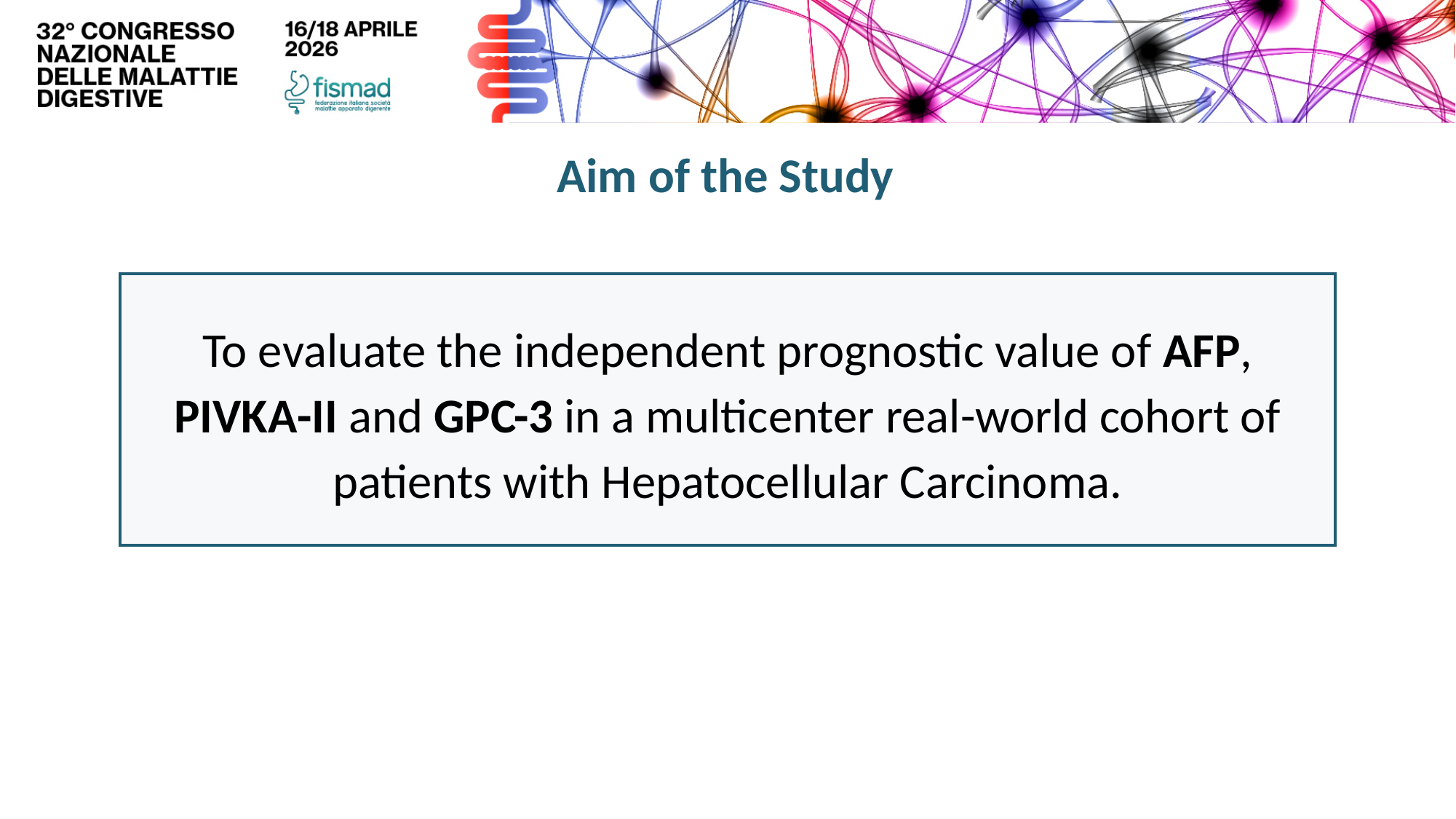

Aim of the Study
To evaluate the independent prognostic value of AFP, PIVKA-II and GPC-3 in a multicenter real-world cohort of patients with Hepatocellular Carcinoma.